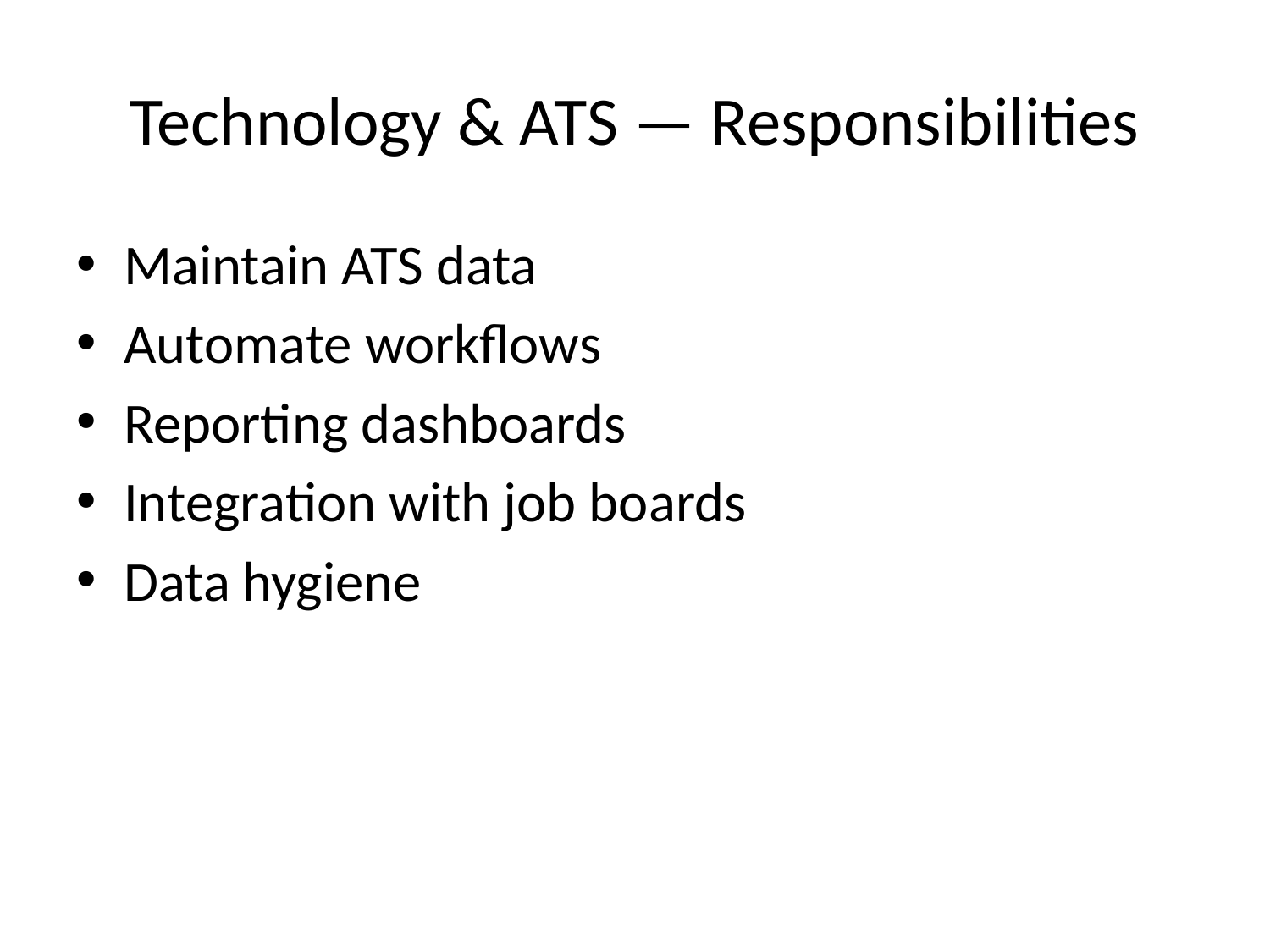

# Technology & ATS — Responsibilities
Maintain ATS data
Automate workflows
Reporting dashboards
Integration with job boards
Data hygiene